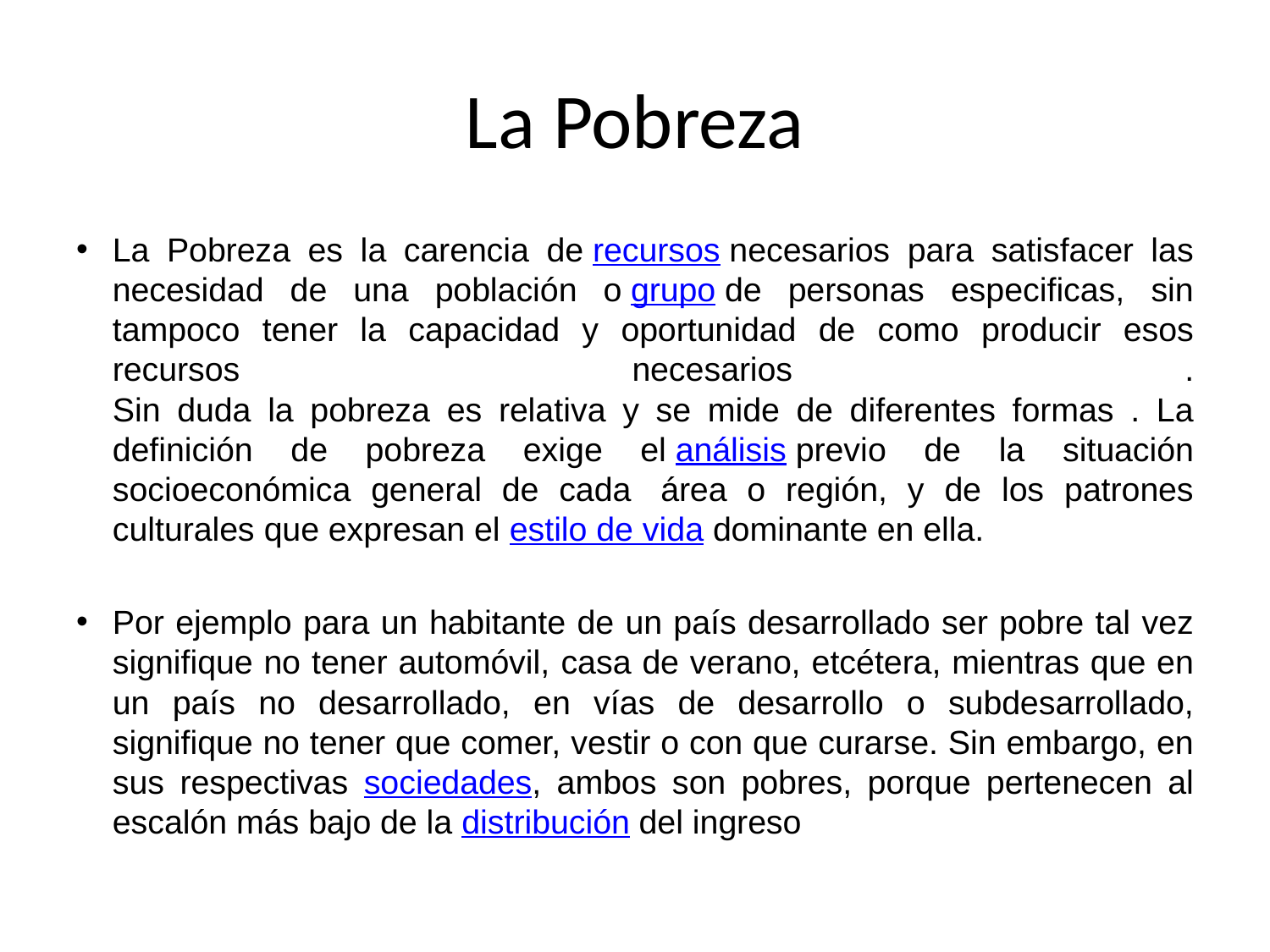

# La Pobreza
La Pobreza es la carencia de recursos necesarios para satisfacer las necesidad de una población o grupo de personas especificas, sin tampoco tener la capacidad y oportunidad de como producir esos recursos necesarios .
Sin duda la pobreza es relativa y se mide de diferentes formas . La definición de pobreza exige el análisis previo de la situación socioeconómica general de cada  área o región, y de los patrones culturales que expresan el estilo de vida dominante en ella.

Por ejemplo para un habitante de un país desarrollado ser pobre tal vez signifique no tener automóvil, casa de verano, etcétera, mientras que en un país no desarrollado, en vías de desarrollo o subdesarrollado, signifique no tener que comer, vestir o con que curarse. Sin embargo, en sus respectivas sociedades, ambos son pobres, porque pertenecen al escalón más bajo de la distribución del ingreso